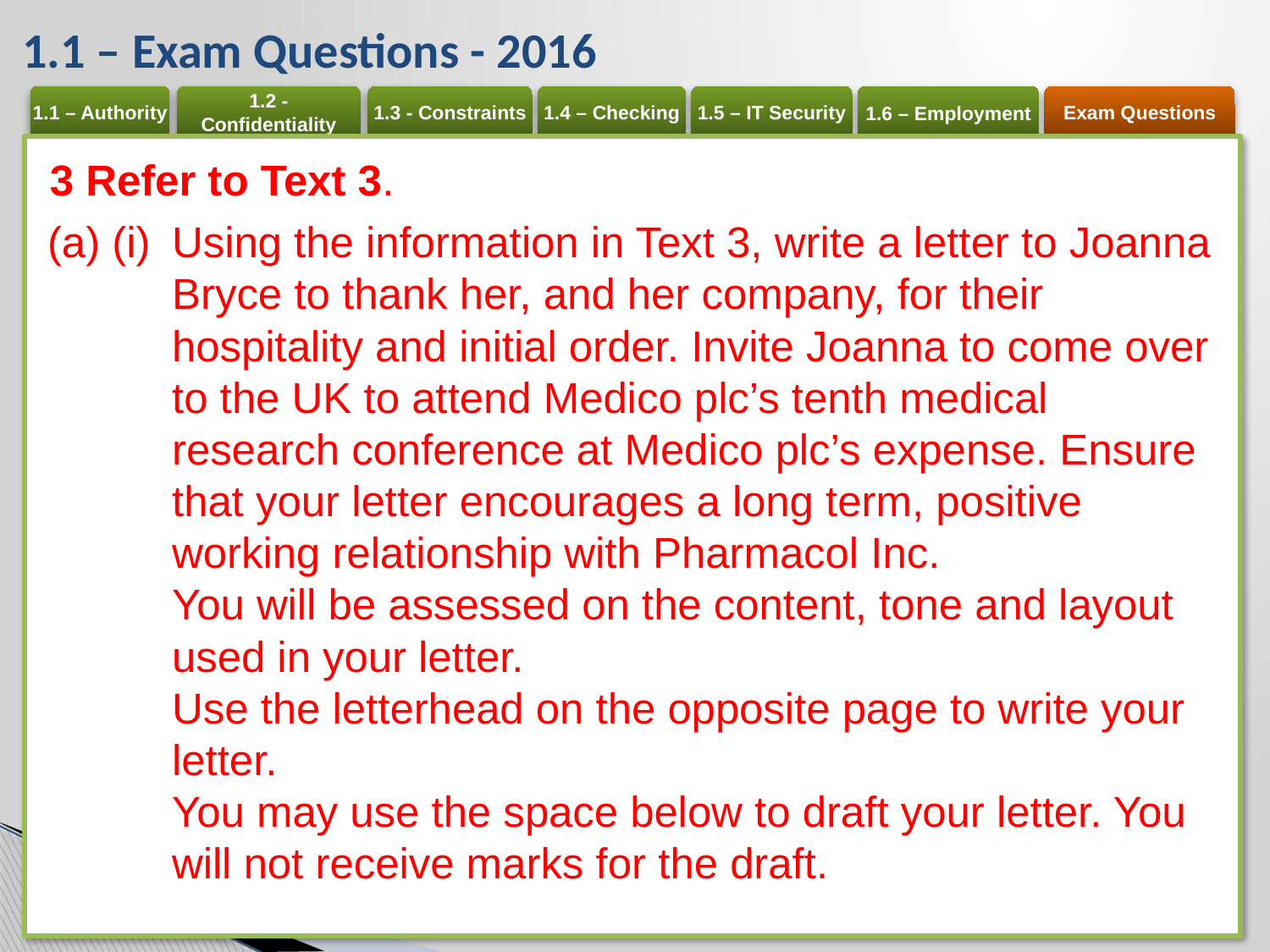

# 1.1 – Exam Questions - 2016
3 Refer to Text 3.
(a) (i)	Using the information in Text 3, write a letter to Joanna Bryce to thank her, and her company, for their hospitality and initial order. Invite Joanna to come over to the UK to attend Medico plc’s tenth medical research conference at Medico plc’s expense. Ensure that your letter encourages a long term, positive working relationship with Pharmacol Inc.
You will be assessed on the content, tone and layout used in your letter.
Use the letterhead on the opposite page to write your letter.
You may use the space below to draft your letter. You will not receive marks for the draft.